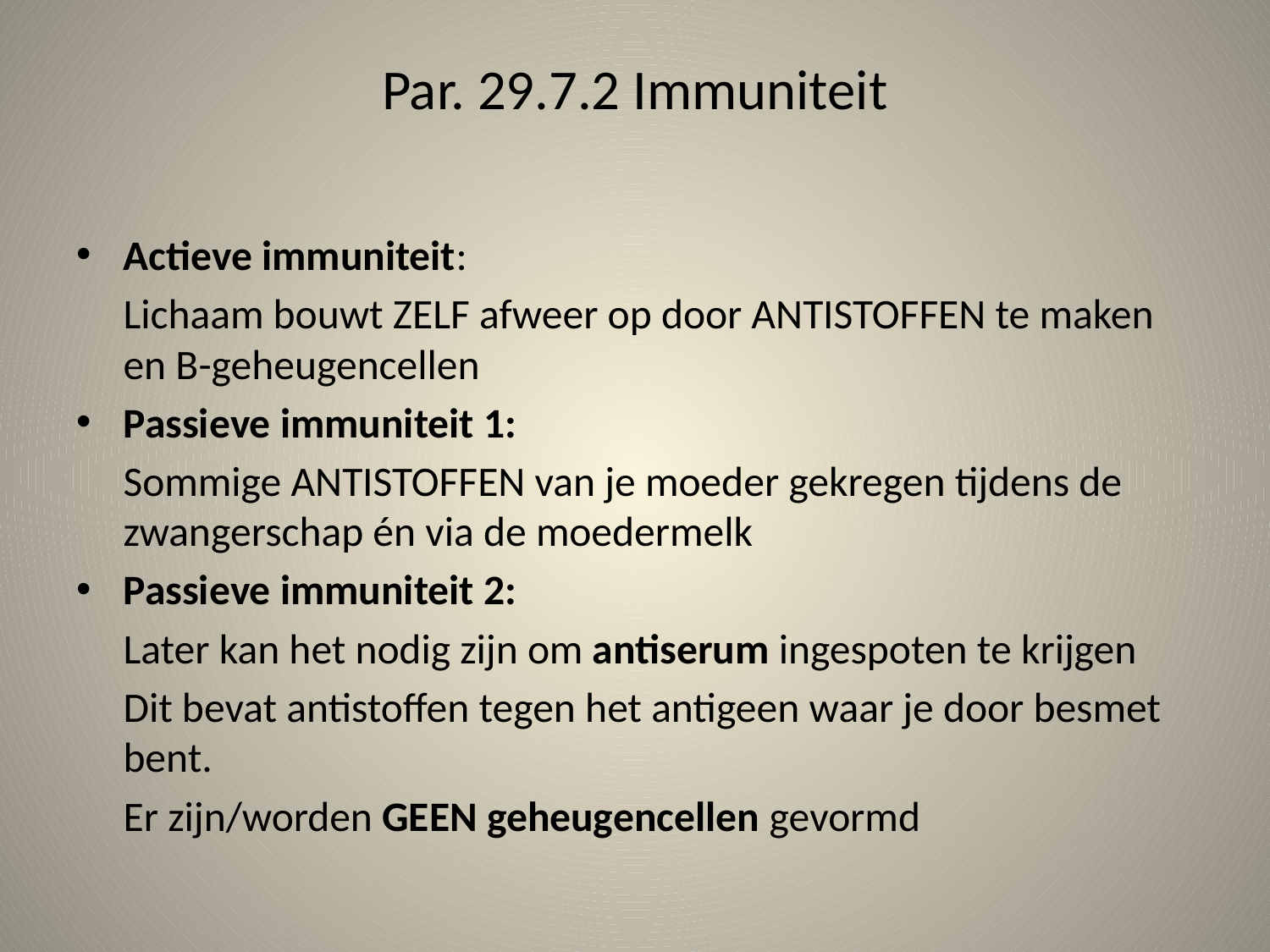

# Par. 29.7.2 Immuniteit
Actieve immuniteit:
	Lichaam bouwt ZELF afweer op door ANTISTOFFEN te maken en B-geheugencellen
Passieve immuniteit 1:
	Sommige ANTISTOFFEN van je moeder gekregen tijdens de zwangerschap én via de moedermelk
Passieve immuniteit 2:
	Later kan het nodig zijn om antiserum ingespoten te krijgen
	Dit bevat antistoffen tegen het antigeen waar je door besmet bent.
	Er zijn/worden GEEN geheugencellen gevormd